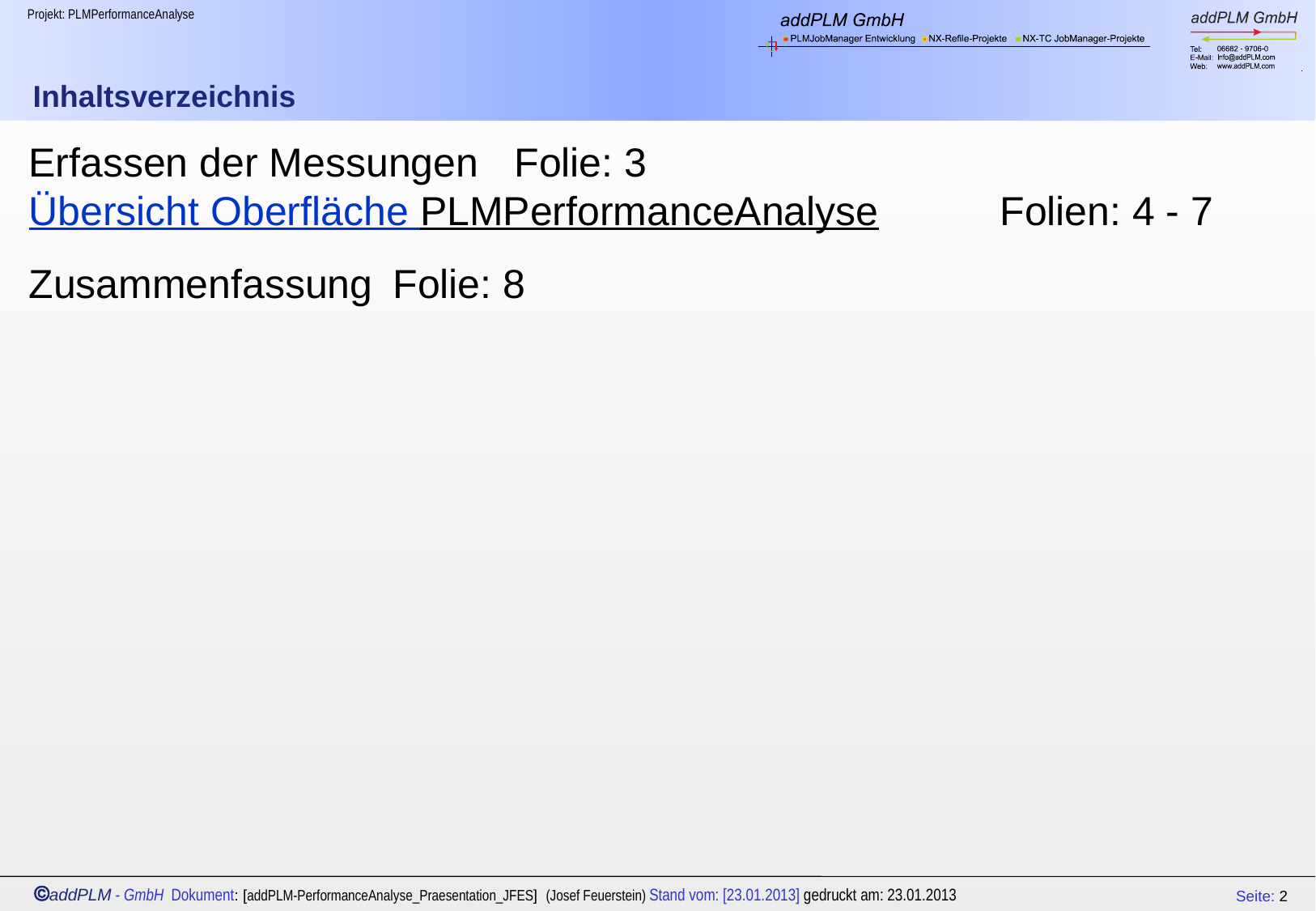

# Inhaltsverzeichnis
Erfassen der Messungen	Folie: 3
Übersicht Oberfläche PLMPerformanceAnalyse	Folien: 4 - 7
Zusammenfassung	Folie: 8